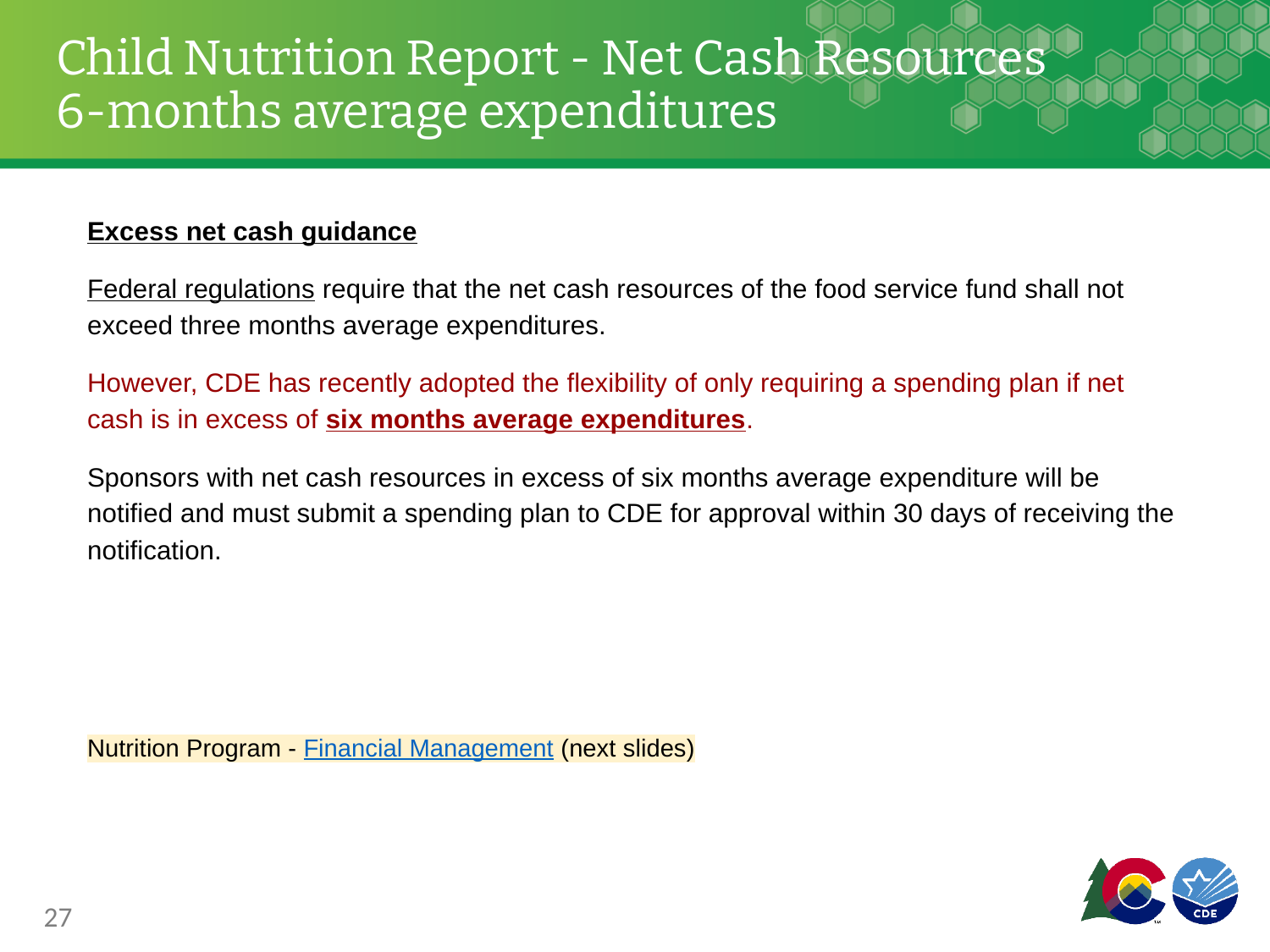

# Child Nutrition Report - Net Cash Resources
6-months average expenditures
Excess net cash guidance
Federal regulations require that the net cash resources of the food service fund shall not exceed three months average expenditures.
However, CDE has recently adopted the flexibility of only requiring a spending plan if net cash is in excess of six months average expenditures.
Sponsors with net cash resources in excess of six months average expenditure will be notified and must submit a spending plan to CDE for approval within 30 days of receiving the notification.

Nutrition Program - Financial Management (next slides)
27